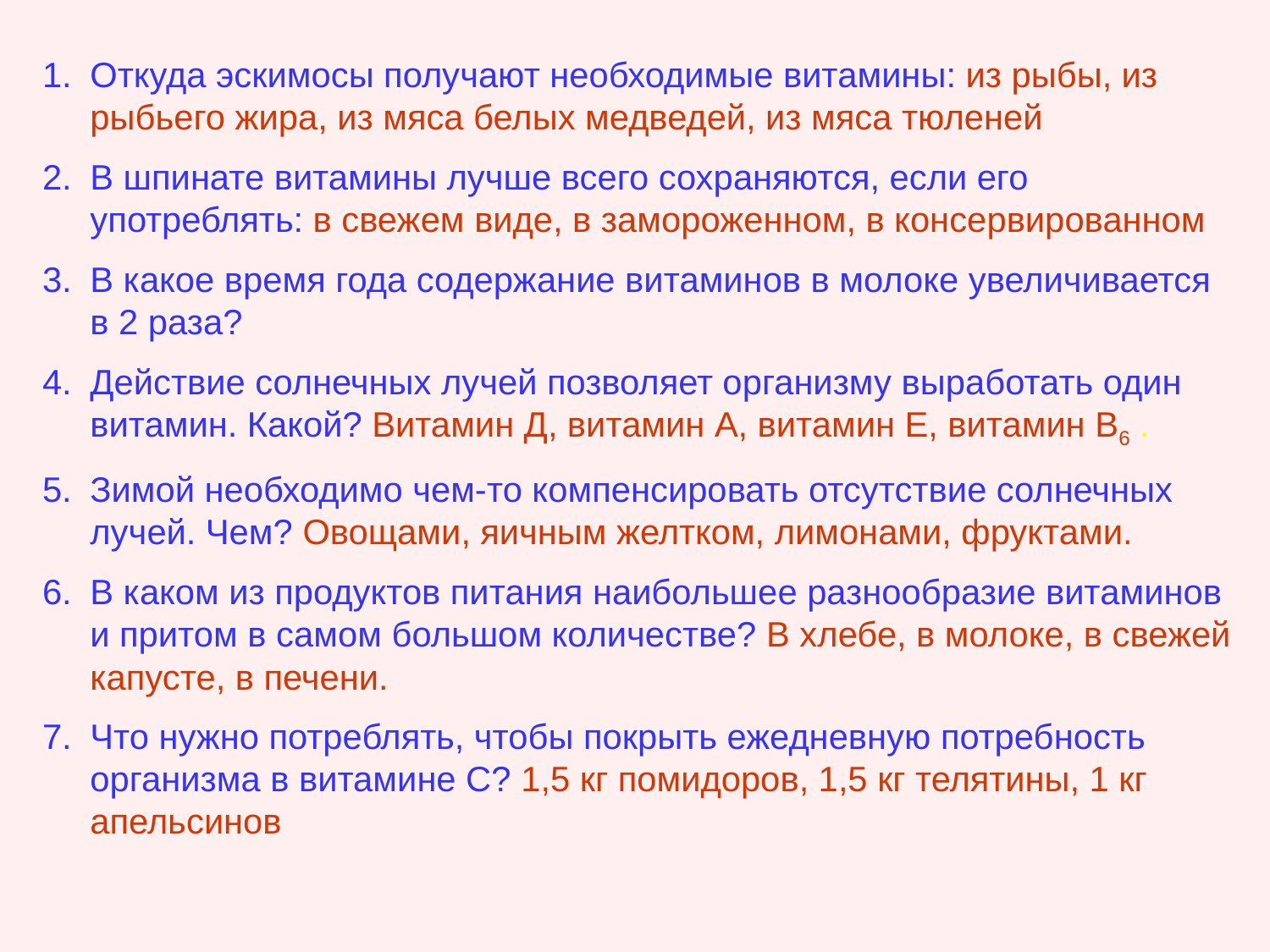

Откуда эскимосы получают необходимые витамины: из рыбы, из рыбьего жира, из мяса белых медведей, из мяса тюленей
В шпинате витамины лучше всего сохраняются, если его употреблять: в свежем виде, в замороженном, в консервированном
В какое время года содержание витаминов в молоке увеличивается в 2 раза?
Действие солнечных лучей позволяет организму выработать один витамин. Какой? Витамин Д, витамин А, витамин Е, витамин В6 .
Зимой необходимо чем-то компенсировать отсутствие солнечных лучей. Чем? Овощами, яичным желтком, лимонами, фруктами.
В каком из продуктов питания наибольшее разнообразие витаминов и притом в самом большом количестве? В хлебе, в молоке, в свежей капусте, в печени.
Что нужно потреблять, чтобы покрыть ежедневную потребность организма в витамине С? 1,5 кг помидоров, 1,5 кг телятины, 1 кг апельсинов